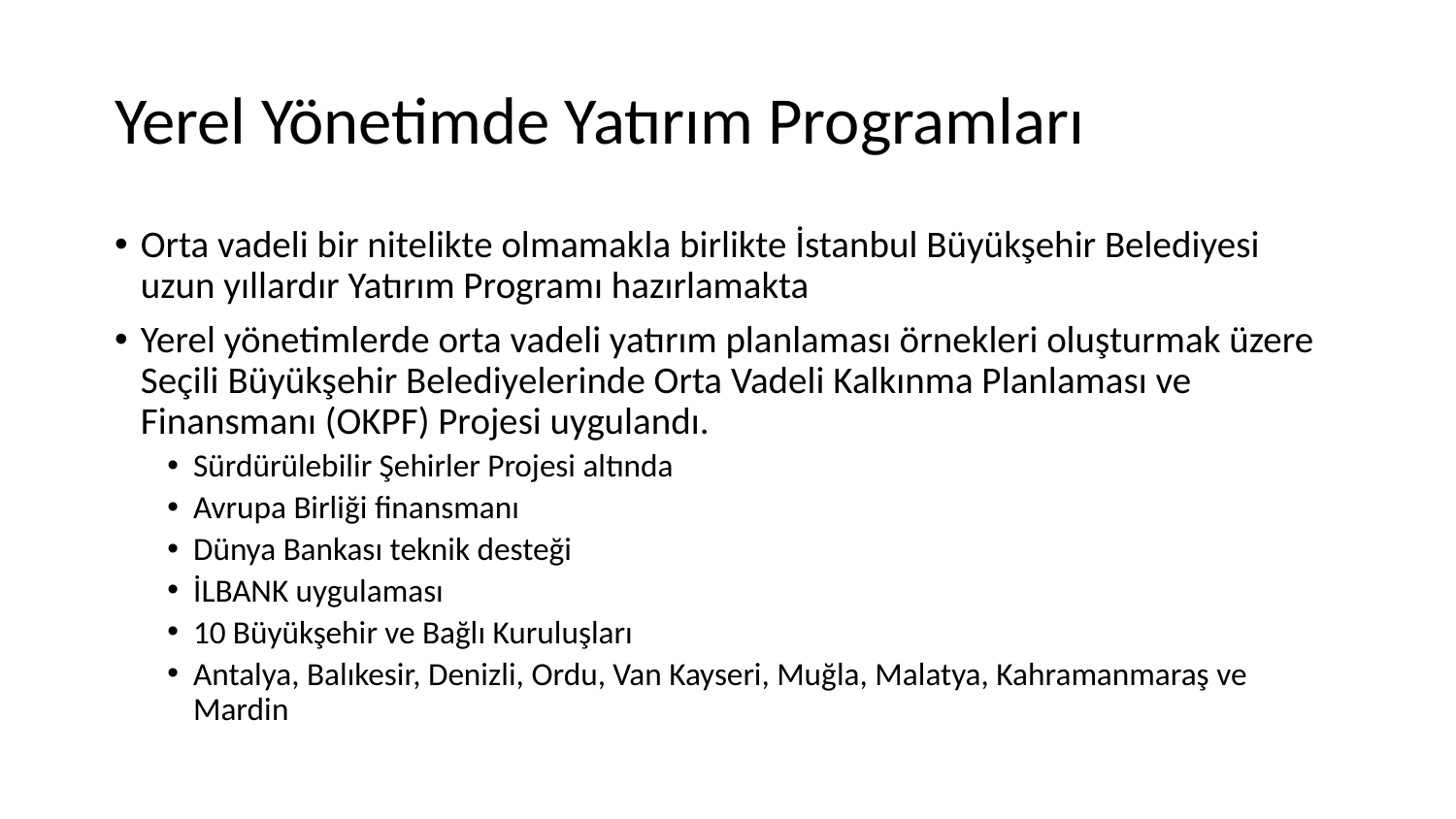

# Yerel Yönetimde Yatırım Programları
Orta vadeli bir nitelikte olmamakla birlikte İstanbul Büyükşehir Belediyesi uzun yıllardır Yatırım Programı hazırlamakta
Yerel yönetimlerde orta vadeli yatırım planlaması örnekleri oluşturmak üzere Seçili Büyükşehir Belediyelerinde Orta Vadeli Kalkınma Planlaması ve Finansmanı (OKPF) Projesi uygulandı.
Sürdürülebilir Şehirler Projesi altında
Avrupa Birliği finansmanı
Dünya Bankası teknik desteği
İLBANK uygulaması
10 Büyükşehir ve Bağlı Kuruluşları
Antalya, Balıkesir, Denizli, Ordu, Van Kayseri, Muğla, Malatya, Kahramanmaraş ve Mardin